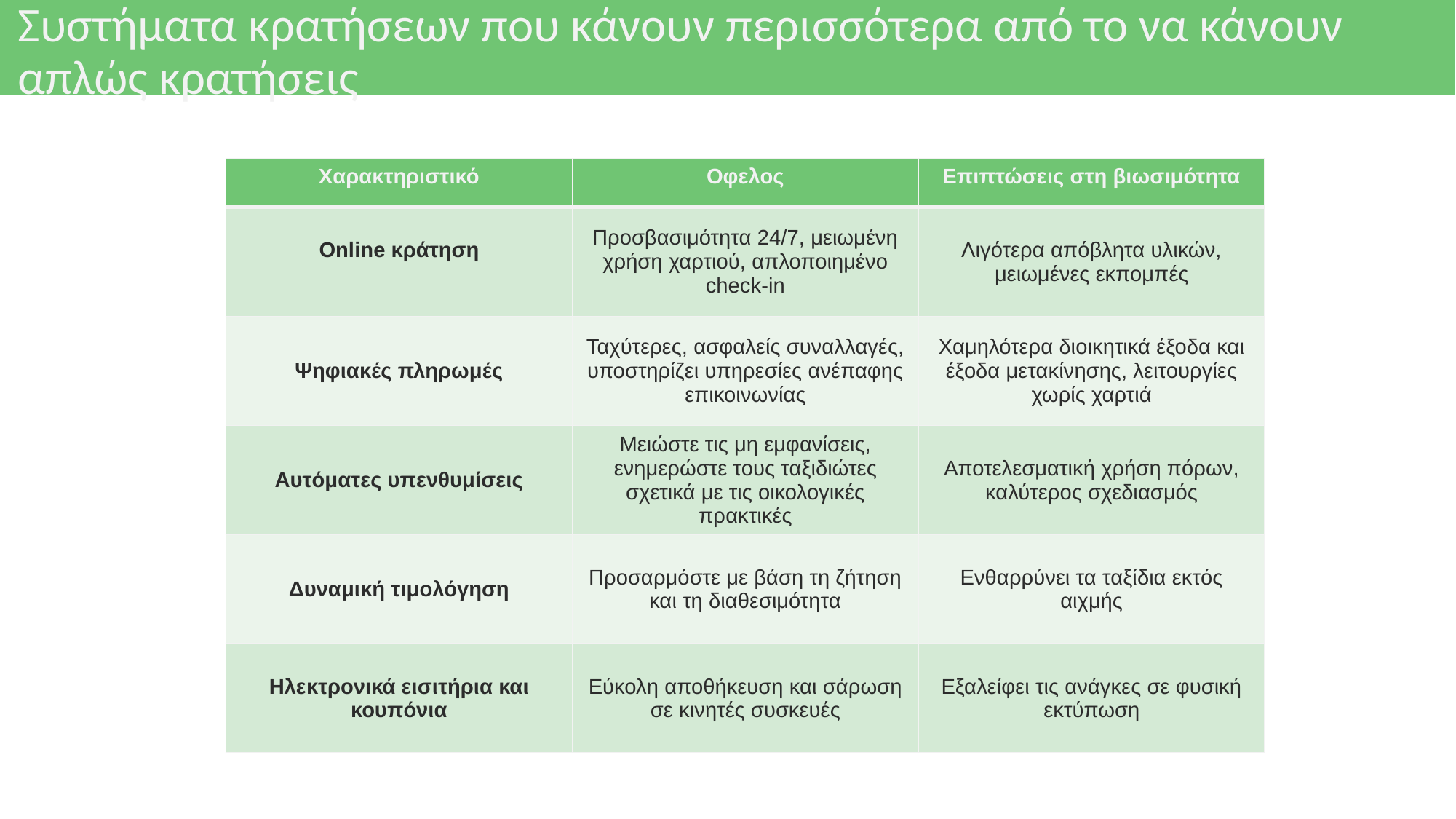

# Συστήματα κρατήσεων που κάνουν περισσότερα από το να κάνουν απλώς κρατήσεις
| Χαρακτηριστικό | Οφελος | Επιπτώσεις στη βιωσιμότητα |
| --- | --- | --- |
| Online κράτηση | Προσβασιμότητα 24/7, μειωμένη χρήση χαρτιού, απλοποιημένο check-in | Λιγότερα απόβλητα υλικών, μειωμένες εκπομπές |
| Ψηφιακές πληρωμές | Ταχύτερες, ασφαλείς συναλλαγές, υποστηρίζει υπηρεσίες ανέπαφης επικοινωνίας | Χαμηλότερα διοικητικά έξοδα και έξοδα μετακίνησης, λειτουργίες χωρίς χαρτιά |
| Αυτόματες υπενθυμίσεις | Μειώστε τις μη εμφανίσεις, ενημερώστε τους ταξιδιώτες σχετικά με τις οικολογικές πρακτικές | Αποτελεσματική χρήση πόρων, καλύτερος σχεδιασμός |
| Δυναμική τιμολόγηση | Προσαρμόστε με βάση τη ζήτηση και τη διαθεσιμότητα | Ενθαρρύνει τα ταξίδια εκτός αιχμής |
| Ηλεκτρονικά εισιτήρια και κουπόνια | Εύκολη αποθήκευση και σάρωση σε κινητές συσκευές | Εξαλείφει τις ανάγκες σε φυσική εκτύπωση |